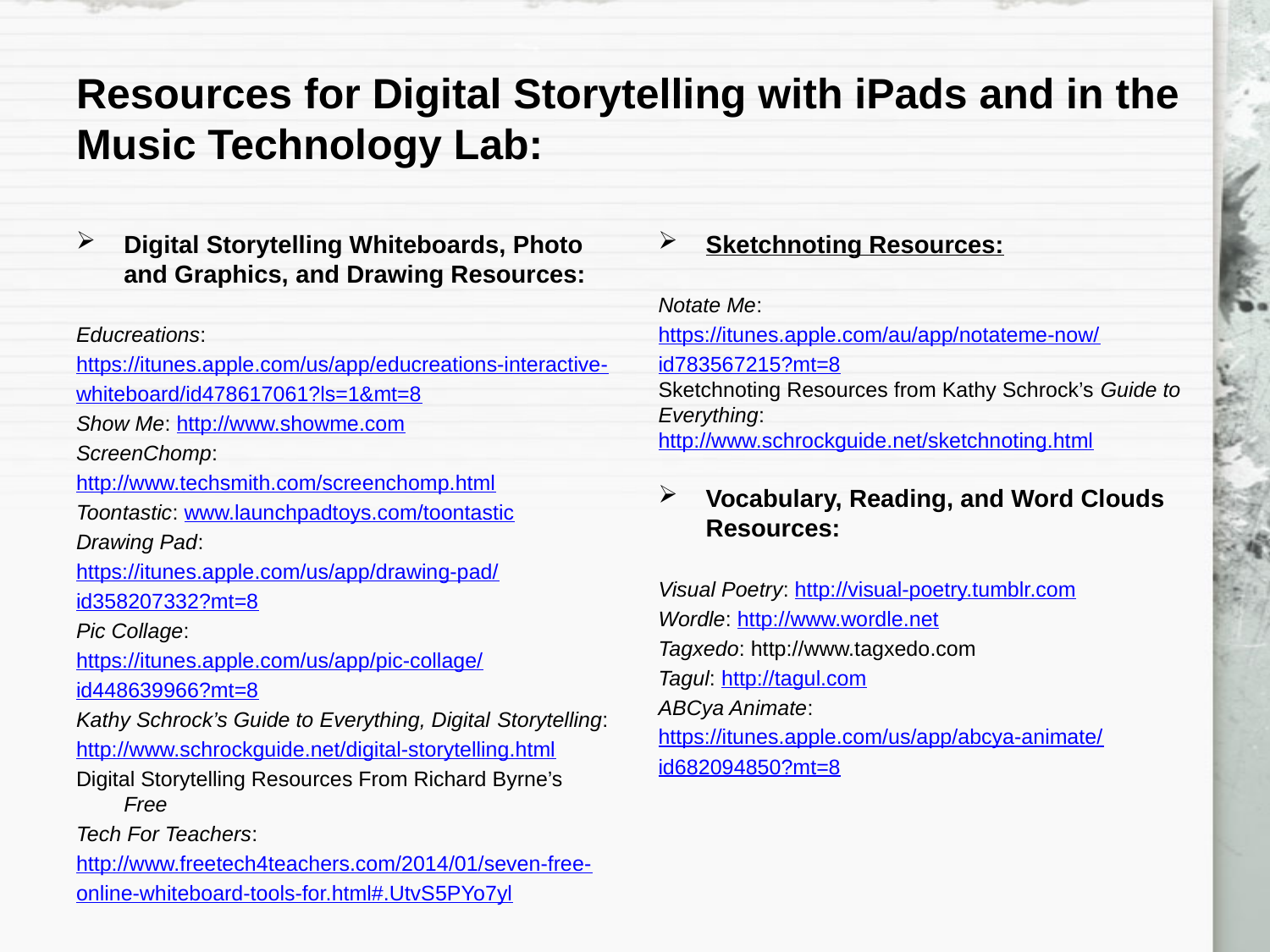

# Resources for Digital Storytelling with iPads and in the Music Technology Lab:
Digital Storytelling Whiteboards, Photo and Graphics, and Drawing Resources:

Educreations:
https://itunes.apple.com/us/app/educreations-interactive-
whiteboard/id478617061?ls=1&mt=8
Show Me: http://www.showme.com
ScreenChomp:
http://www.techsmith.com/screenchomp.html
Toontastic: www.launchpadtoys.com/toontastic
Drawing Pad:
https://itunes.apple.com/us/app/drawing-pad/
id358207332?mt=8
Pic Collage:
https://itunes.apple.com/us/app/pic-collage/
id448639966?mt=8
Kathy Schrock’s Guide to Everything, Digital Storytelling:
http://www.schrockguide.net/digital-storytelling.html
Digital Storytelling Resources From Richard Byrne’s Free
Tech For Teachers:
http://www.freetech4teachers.com/2014/01/seven-free-
online-whiteboard-tools-for.html#.UtvS5PYo7yl

Sketchnoting Resources:

Notate Me:
https://itunes.apple.com/au/app/notateme-now/
id783567215?mt=8
Sketchnoting Resources from Kathy Schrock’s Guide to Everything:
http://www.schrockguide.net/sketchnoting.html

Vocabulary, Reading, and Word Clouds Resources:

Visual Poetry: http://visual-poetry.tumblr.com
Wordle: http://www.wordle.net
Tagxedo: http://www.tagxedo.com
Tagul: http://tagul.com
ABCya Animate:
https://itunes.apple.com/us/app/abcya-animate/
id682094850?mt=8